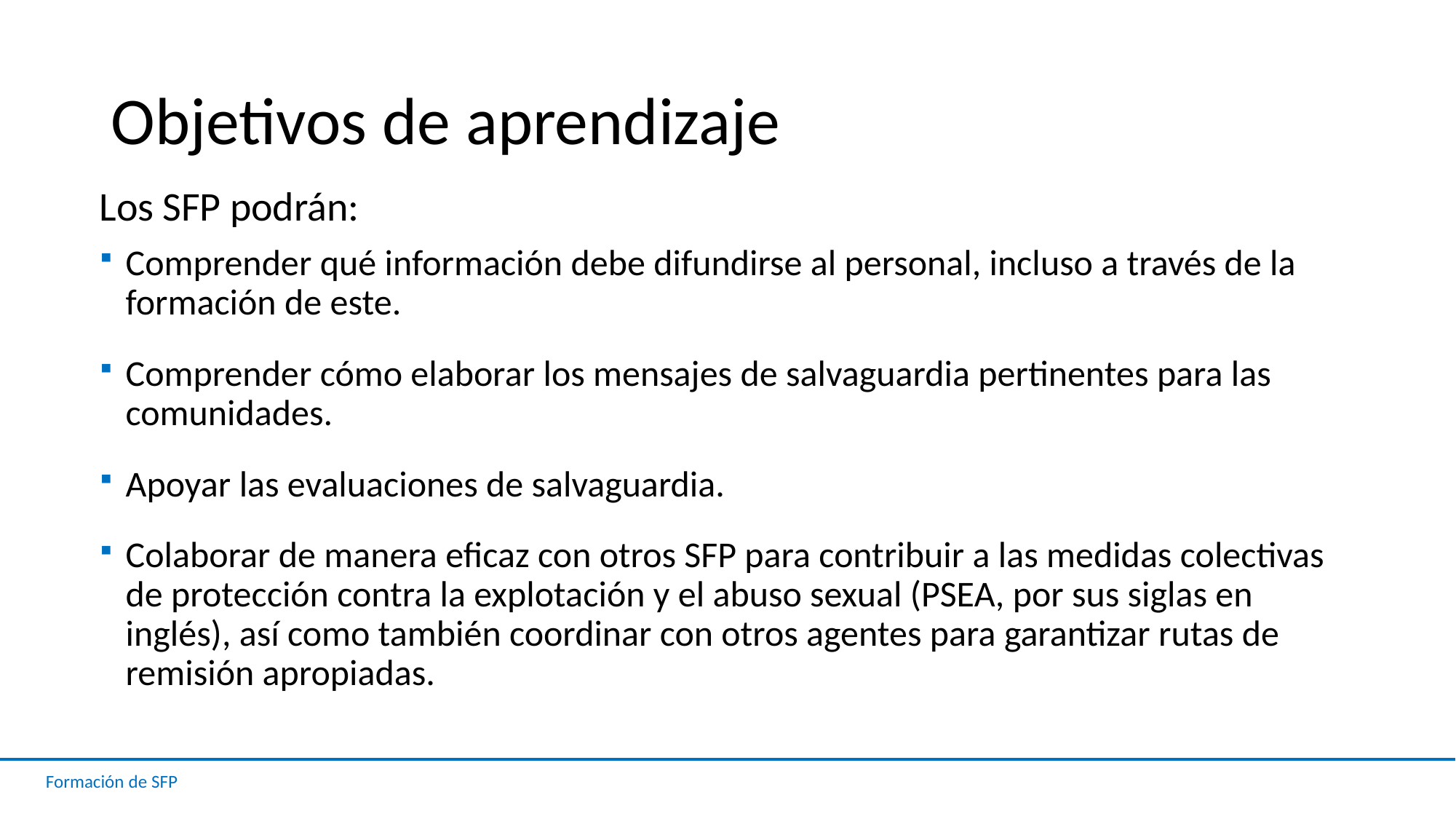

# Objetivos de aprendizaje
Los SFP podrán:
Comprender qué información debe difundirse al personal, incluso a través de la formación de este.
Comprender cómo elaborar los mensajes de salvaguardia pertinentes para las comunidades.
Apoyar las evaluaciones de salvaguardia.
Colaborar de manera eficaz con otros SFP para contribuir a las medidas colectivas de protección contra la explotación y el abuso sexual (PSEA, por sus siglas en inglés), así como también coordinar con otros agentes para garantizar rutas de remisión apropiadas.

Formación de SFP